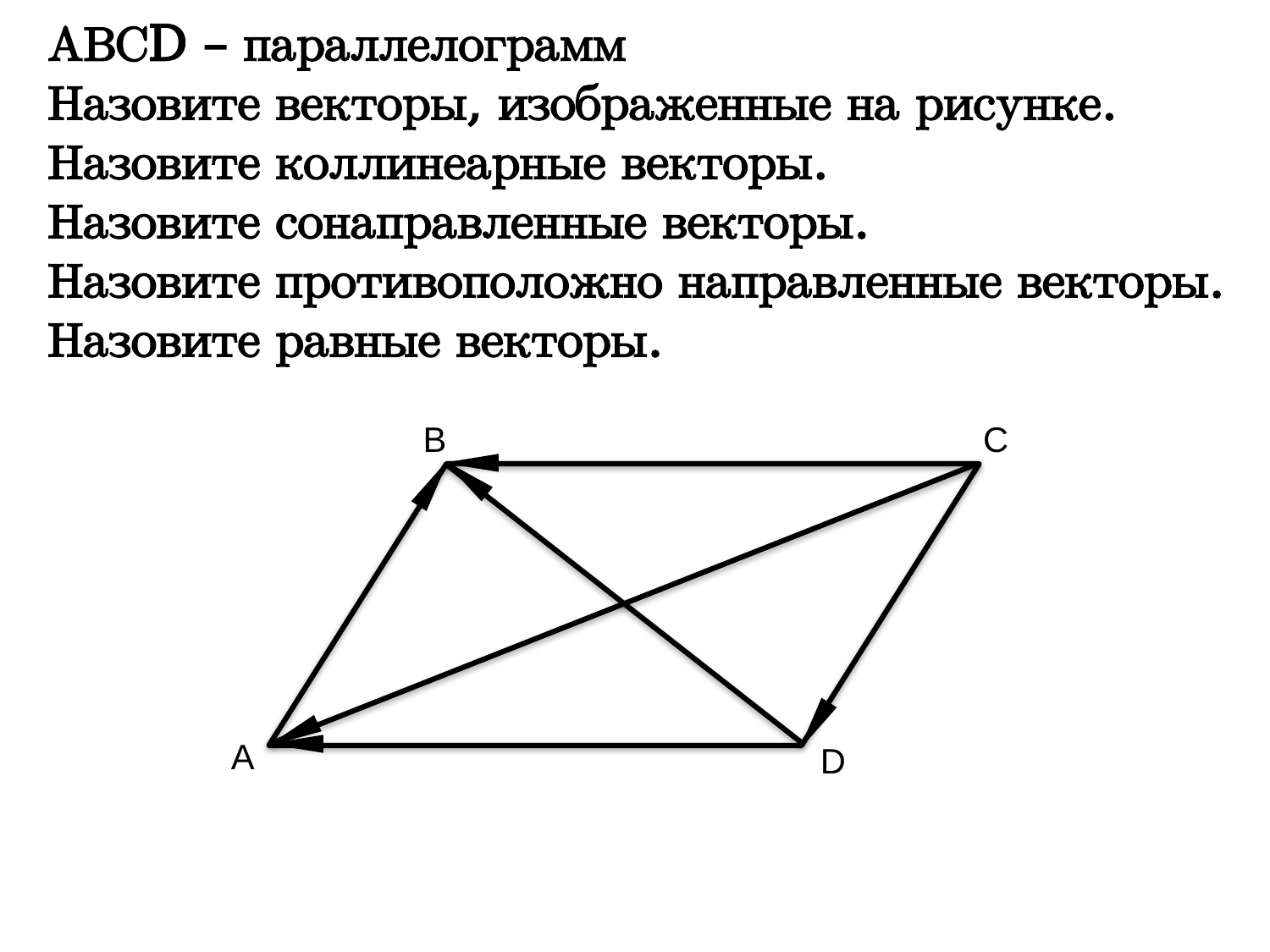

АВСD – параллелограмм
Назовите векторы, изображенные на рисунке.
Назовите коллинеарные векторы.
Назовите сонаправленные векторы.
Назовите противоположно направленные векторы.
Назовите равные векторы.

B
C

A
D